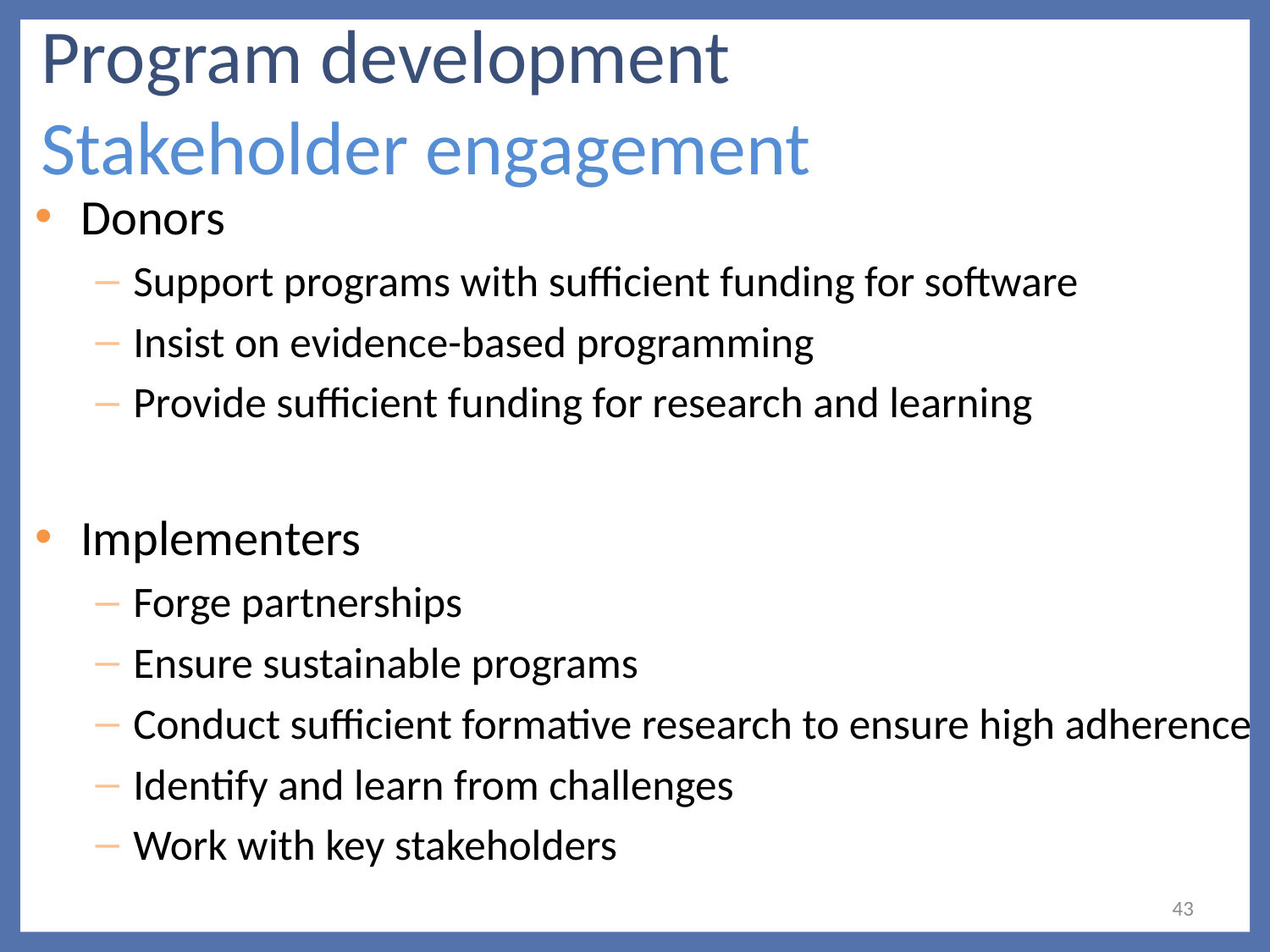

# Program development Stakeholder engagement
Donors
Support programs with sufficient funding for software
Insist on evidence-based programming
Provide sufficient funding for research and learning

Implementers
Forge partnerships
Ensure sustainable programs
Conduct sufficient formative research to ensure high adherence
Identify and learn from challenges
Work with key stakeholders

43